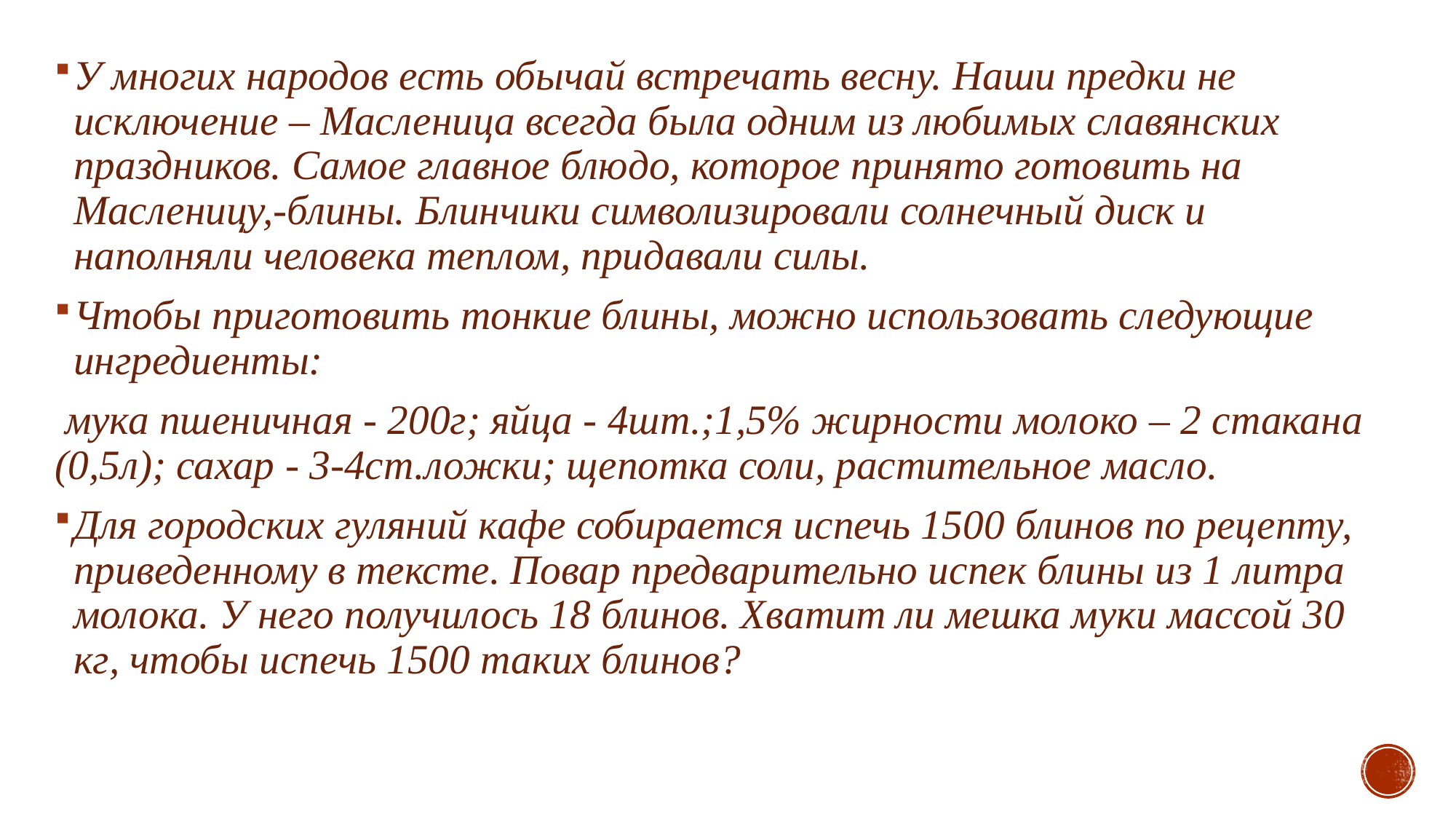

У многих народов есть обычай встречать весну. Наши предки не исключение – Масленица всегда была одним из любимых славянских праздников. Самое главное блюдо, которое принято готовить на Масленицу,-блины. Блинчики символизировали солнечный диск и наполняли человека теплом, придавали силы.
Чтобы приготовить тонкие блины, можно использовать следующие ингредиенты:
 мука пшеничная - 200г; яйца - 4шт.;1,5% жирности молоко – 2 стакана (0,5л); сахар - 3-4ст.ложки; щепотка соли, растительное масло.
Для городских гуляний кафе собирается испечь 1500 блинов по рецепту, приведенному в тексте. Повар предварительно испек блины из 1 литра молока. У него получилось 18 блинов. Хватит ли мешка муки массой 30 кг, чтобы испечь 1500 таких блинов?